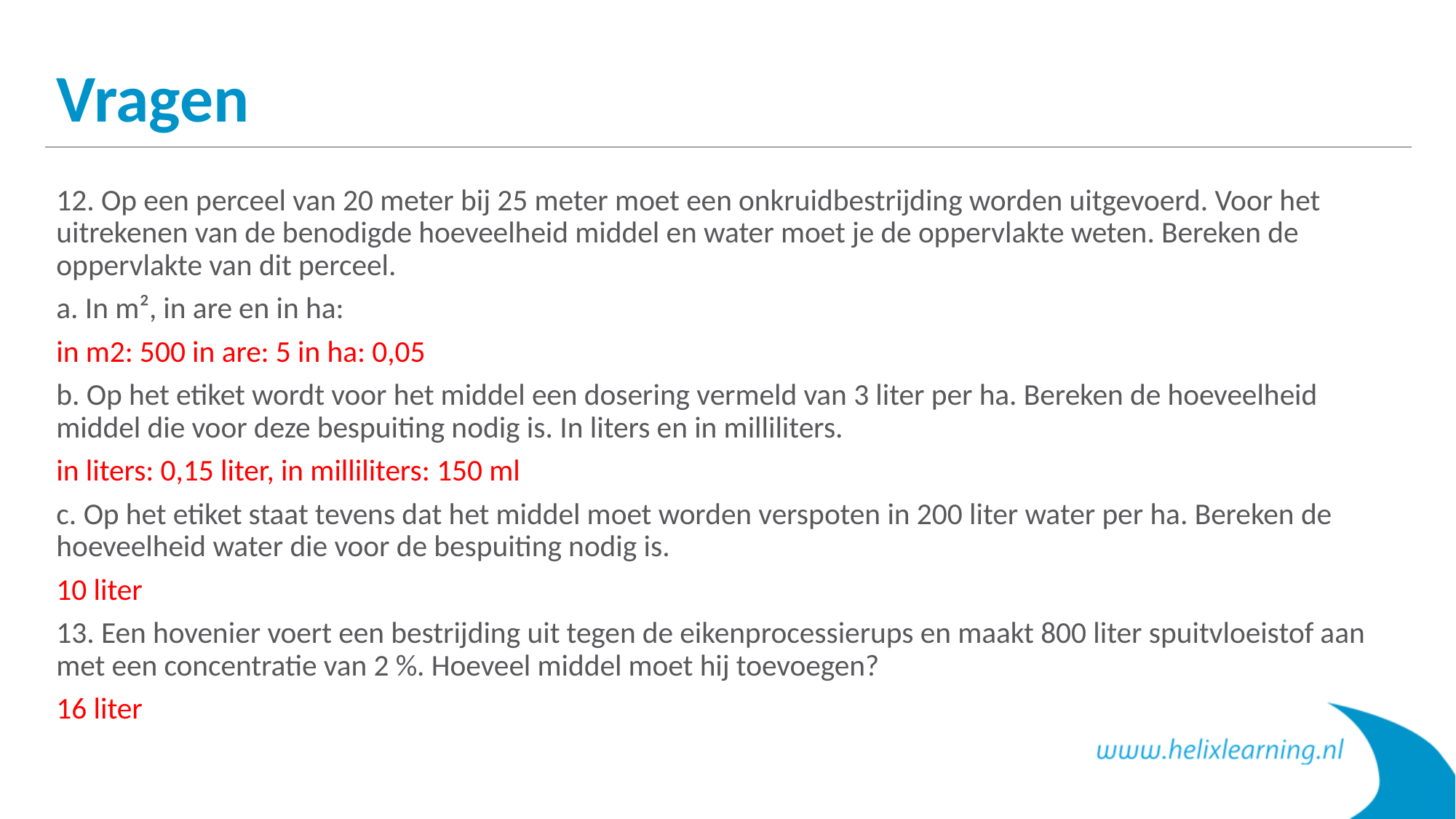

# Vragen
12. Op een perceel van 20 meter bij 25 meter moet een onkruidbestrijding worden uitgevoerd. Voor het uitrekenen van de benodigde hoeveelheid middel en water moet je de oppervlakte weten. Bereken de oppervlakte van dit perceel.
a. In m², in are en in ha:
in m2: 500 in are: 5 in ha: 0,05
b. Op het etiket wordt voor het middel een dosering vermeld van 3 liter per ha. Bereken de hoeveelheid middel die voor deze bespuiting nodig is. In liters en in milliliters.
in liters: 0,15 liter, in milliliters: 150 ml
c. Op het etiket staat tevens dat het middel moet worden verspoten in 200 liter water per ha. Bereken de hoeveelheid water die voor de bespuiting nodig is.
10 liter
13. Een hovenier voert een bestrijding uit tegen de eikenprocessierups en maakt 800 liter spuitvloeistof aan met een concentratie van 2 %. Hoeveel middel moet hij toevoegen?
16 liter